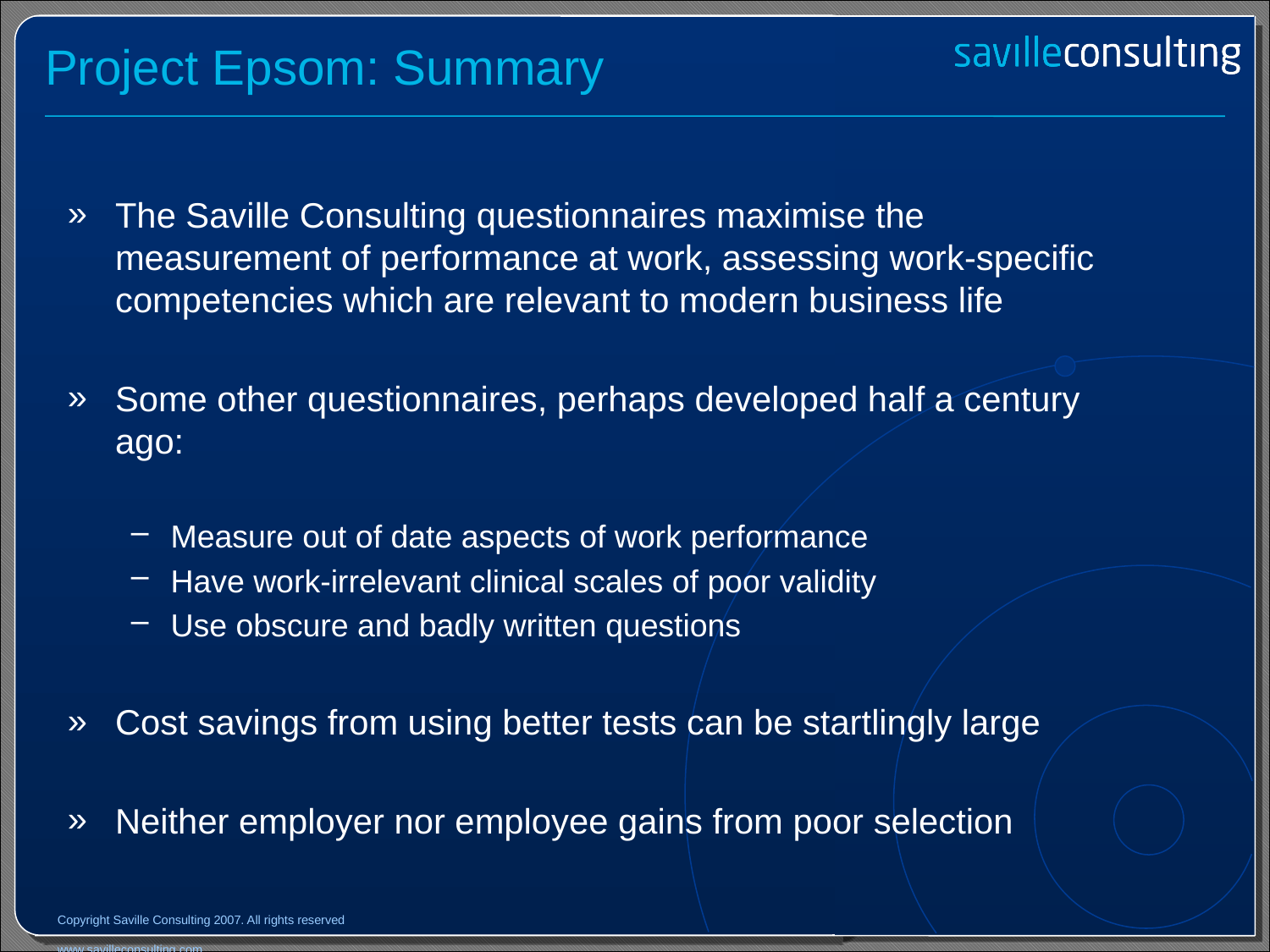

# Project Epsom: Summary
The Saville Consulting questionnaires maximise the measurement of performance at work, assessing work-specific competencies which are relevant to modern business life

Some other questionnaires, perhaps developed half a century ago:

Measure out of date aspects of work performance
Have work-irrelevant clinical scales of poor validity
Use obscure and badly written questions

Cost savings from using better tests can be startlingly large

Neither employer nor employee gains from poor selection